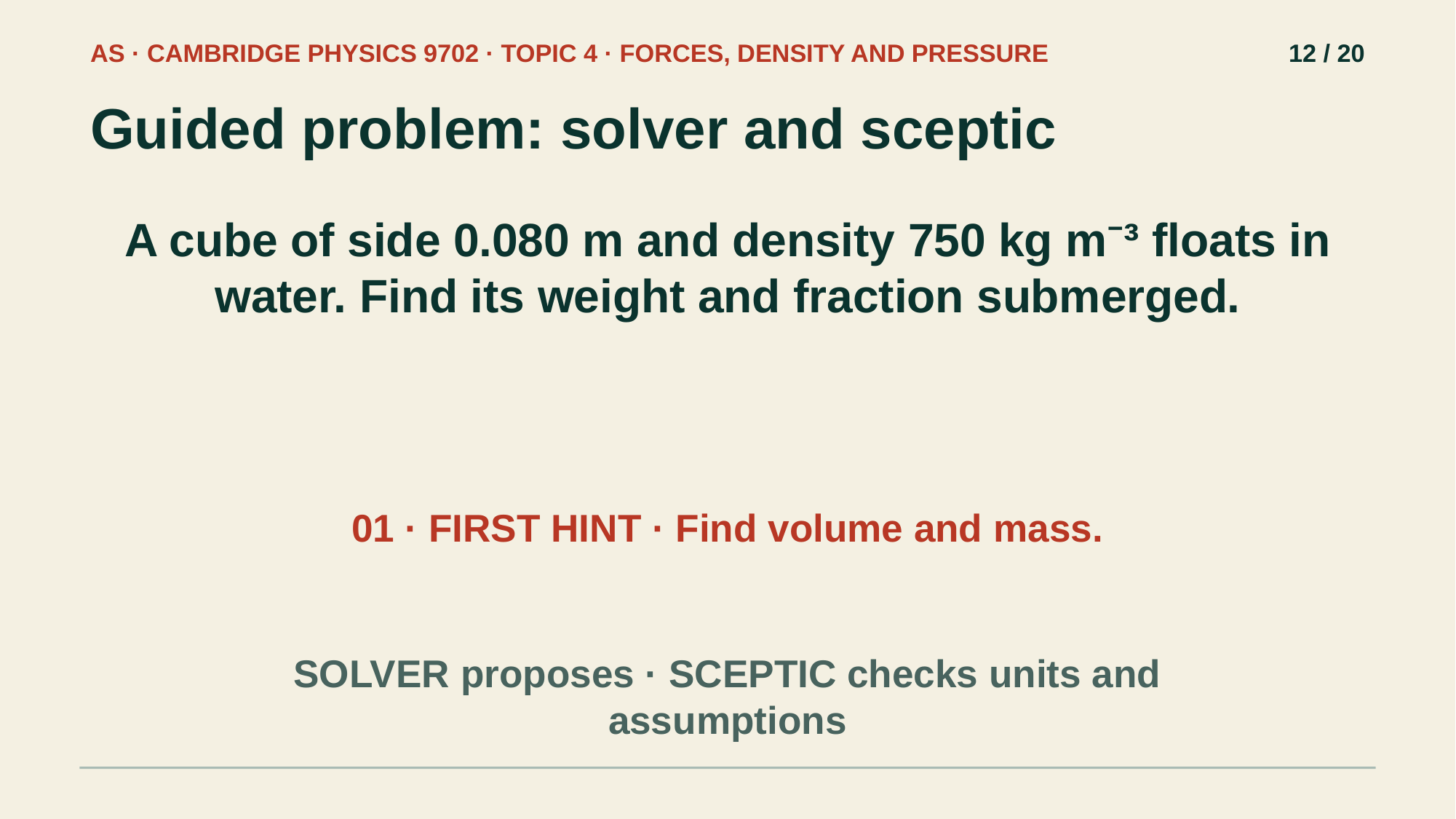

AS · CAMBRIDGE PHYSICS 9702 · TOPIC 4 · FORCES, DENSITY AND PRESSURE
12 / 20
Guided problem: solver and sceptic
A cube of side 0.080 m and density 750 kg m⁻³ floats in water. Find its weight and fraction submerged.
01 · FIRST HINT · Find volume and mass.
SOLVER proposes · SCEPTIC checks units and assumptions